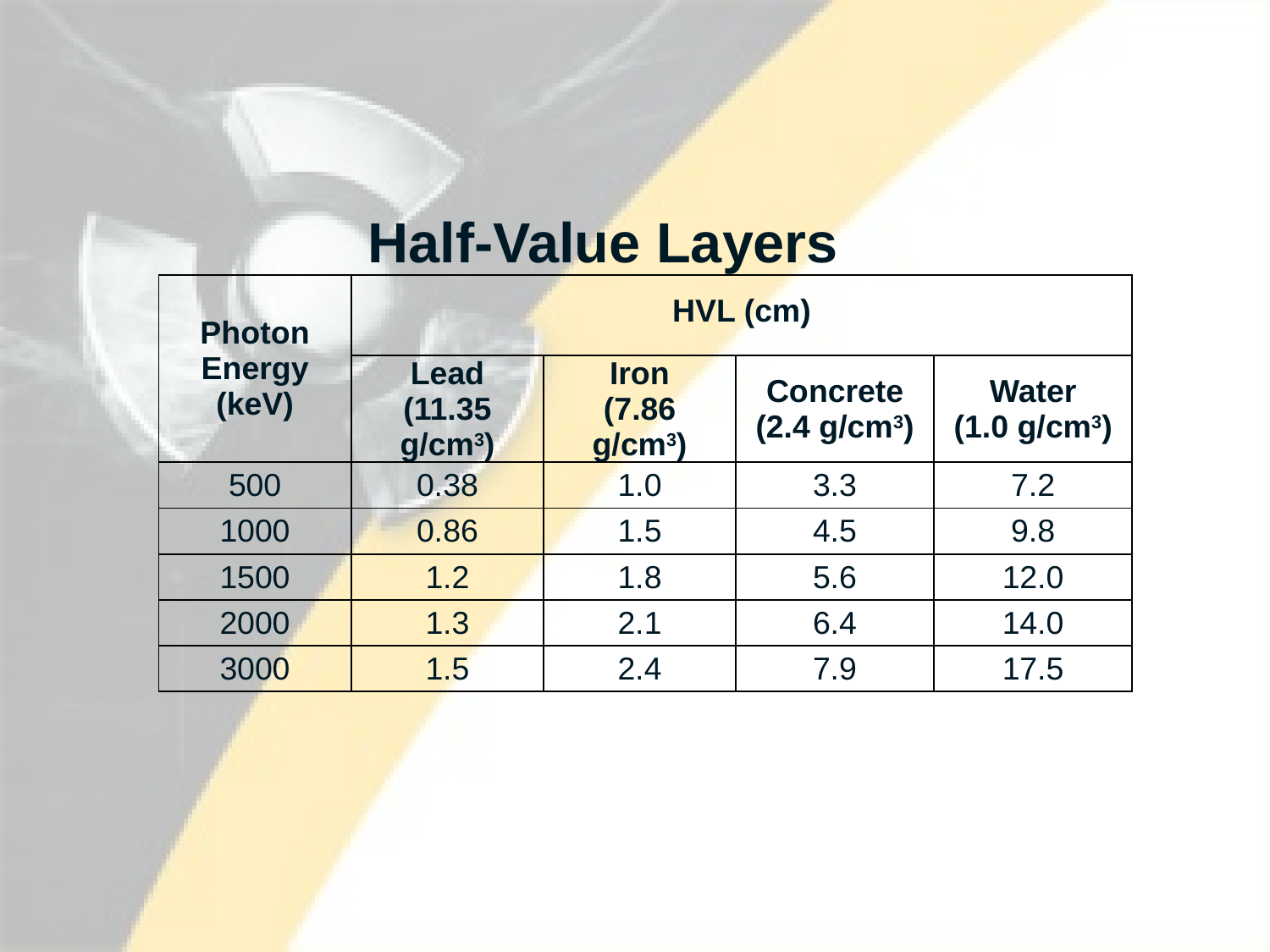

Half-Value Layers
| Photon Energy (keV) | HVL (cm) |  |  |  |
| --- | --- | --- | --- | --- |
|  | Lead (11.35 g/cm3) | Iron (7.86 g/cm3) | Concrete (2.4 g/cm3) | Water (1.0 g/cm3) |
| 500 | 0.38 | 1.0 | 3.3 | 7.2 |
| 1000 | 0.86 | 1.5 | 4.5 | 9.8 |
| 1500 | 1.2 | 1.8 | 5.6 | 12.0 |
| 2000 | 1.3 | 2.1 | 6.4 | 14.0 |
| 3000 | 1.5 | 2.4 | 7.9 | 17.5 |